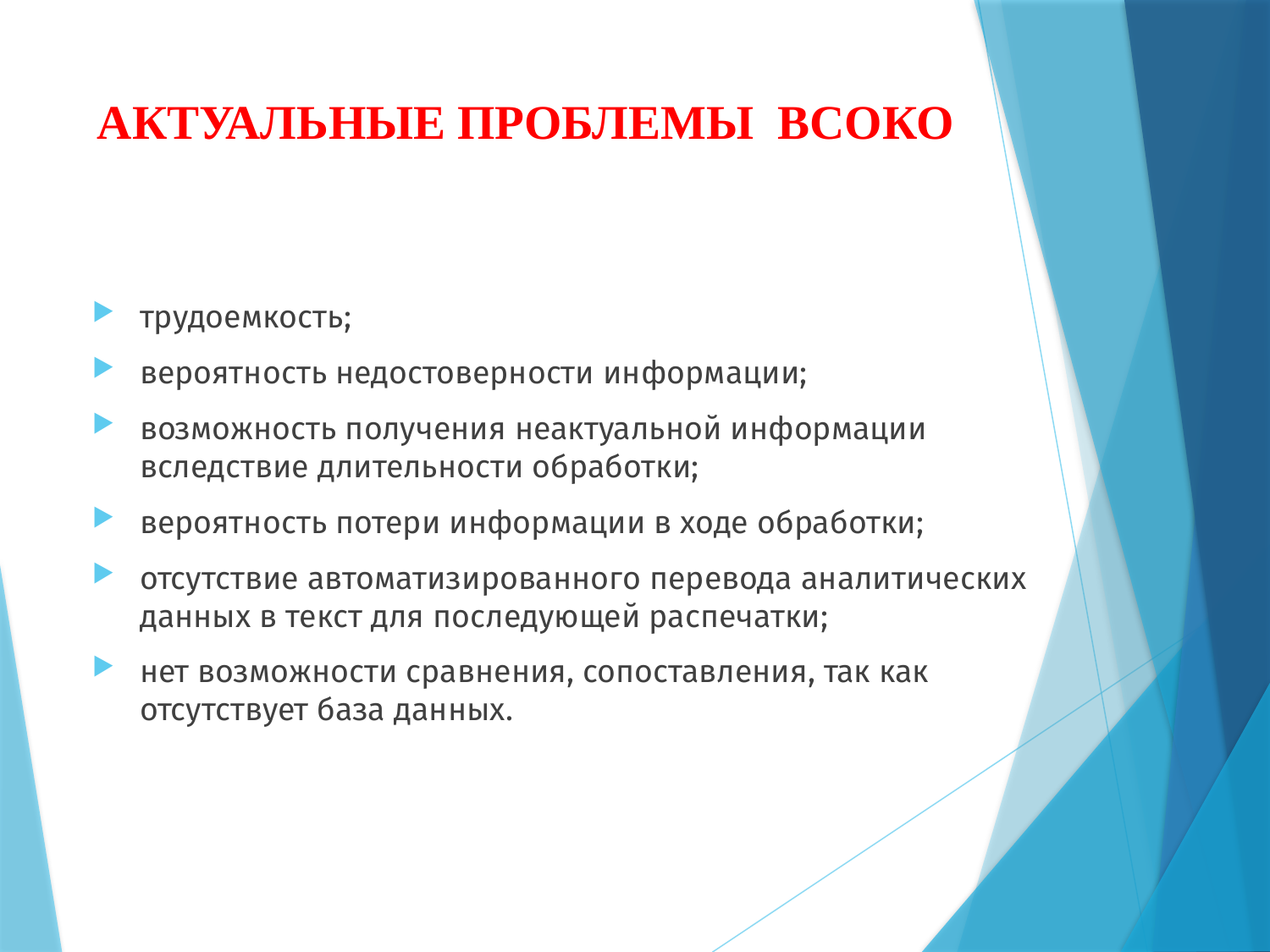

# АКТУАЛЬНЫЕ ПРОБЛЕМЫ  ВСОКО

трудоемкость;
вероятность недостоверности информации;
возможность получения неактуальной информации вследствие длительности обработки;
вероятность потери информации в ходе обработки;
отсутствие автоматизированного перевода аналитических данных в текст для последующей распечатки;
нет возможности сравнения, сопоставления, так как отсутствует база данных.